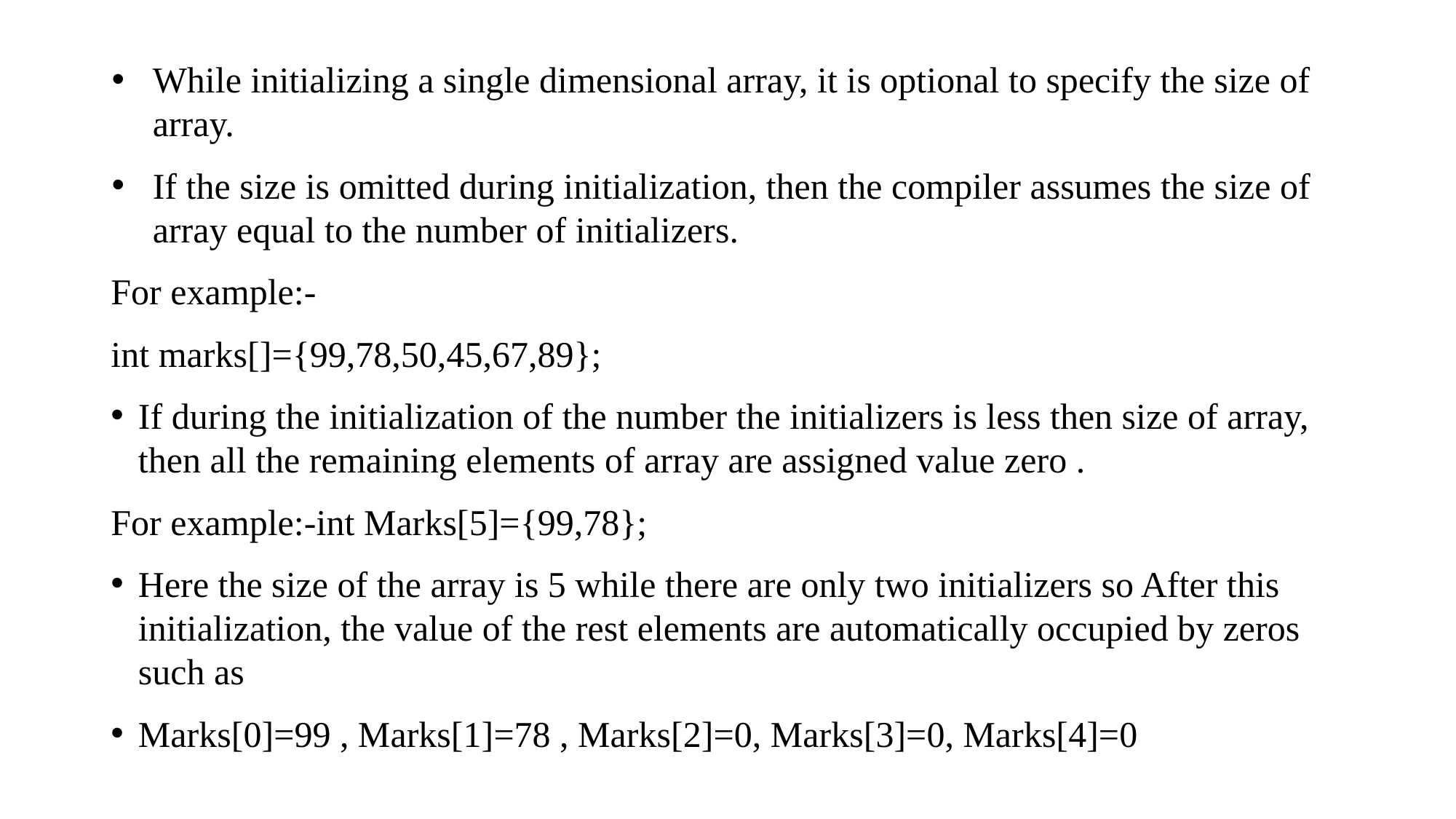

While initializing a single dimensional array, it is optional to specify the size of array.
If the size is omitted during initialization, then the compiler assumes the size of array equal to the number of initializers.
For example:-
int marks[]={99,78,50,45,67,89};
If during the initialization of the number the initializers is less then size of array, then all the remaining elements of array are assigned value zero .
For example:-int Marks[5]={99,78};
Here the size of the array is 5 while there are only two initializers so After this initialization, the value of the rest elements are automatically occupied by zeros such as
Marks[0]=99 , Marks[1]=78 , Marks[2]=0, Marks[3]=0, Marks[4]=0